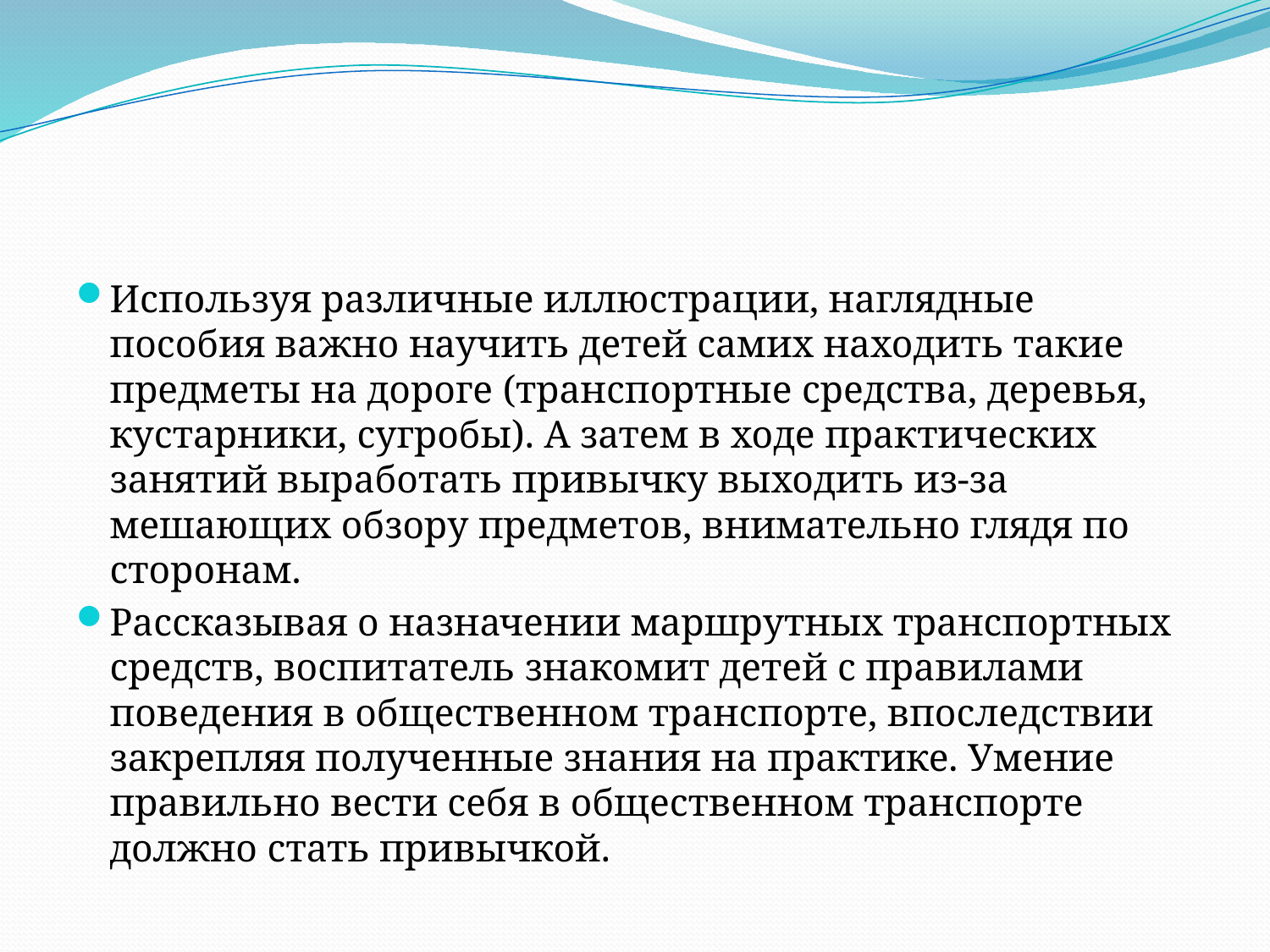

Используя различные иллюстрации, наглядные пособия важно научить детей самих находить такие предметы на дороге (транспортные средства, деревья, кустарники, сугробы). А затем в ходе практических занятий выработать привычку выходить из-за мешающих обзору предметов, внимательно глядя по сторонам.
Рассказывая о назначении маршрутных транспортных средств, воспитатель знакомит детей с правилами поведения в общественном транспорте, впоследствии закрепляя полученные знания на практике. Умение правильно вести себя в общественном транспорте должно стать привычкой.